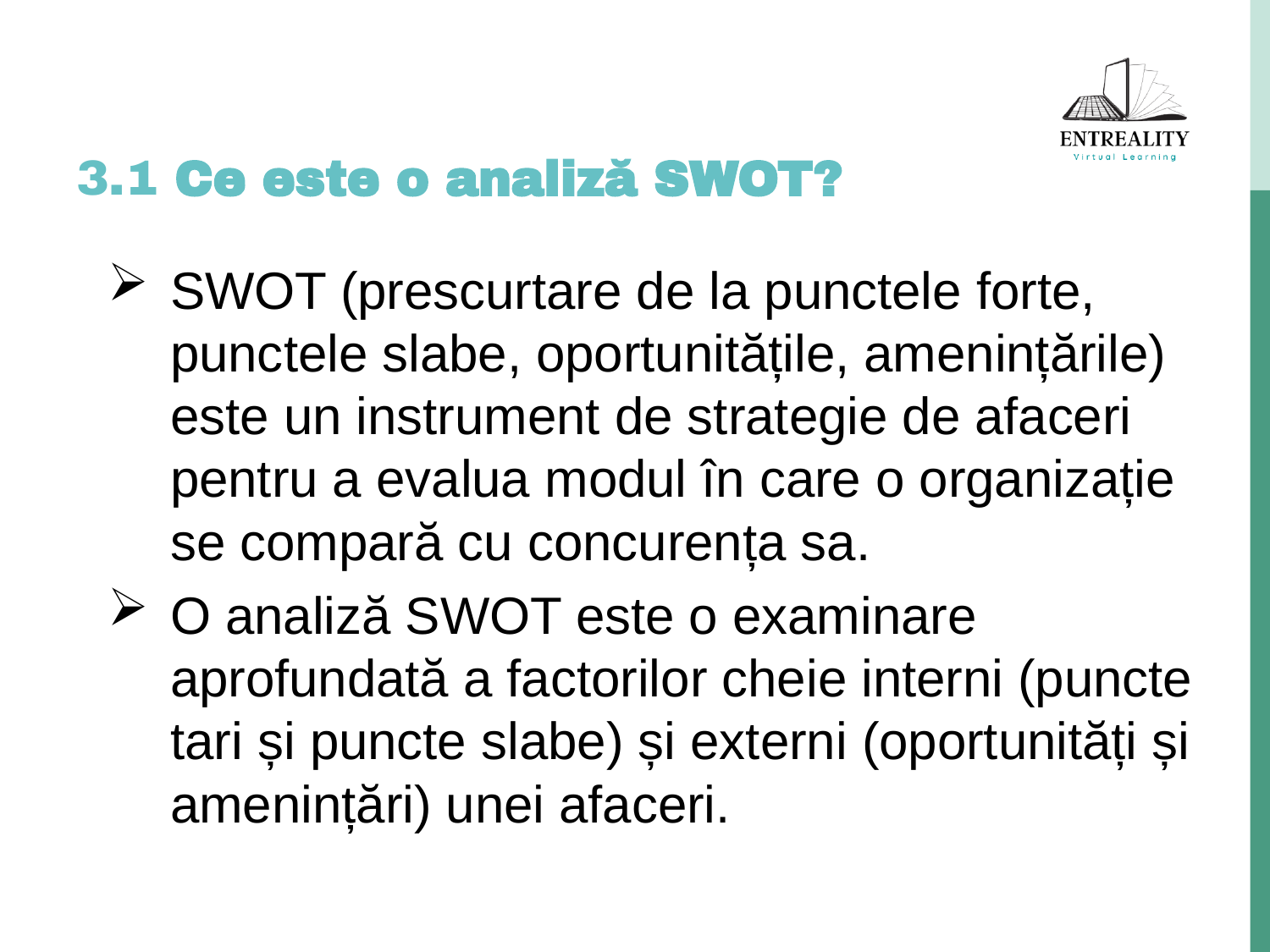

# 3.1 Ce este o analiză SWOT?
SWOT (prescurtare de la punctele forte, punctele slabe, oportunitățile, amenințările) este un instrument de strategie de afaceri pentru a evalua modul în care o organizație se compară cu concurența sa.
O analiză SWOT este o examinare aprofundată a factorilor cheie interni (puncte tari și puncte slabe) și externi (oportunități și amenințări) unei afaceri.